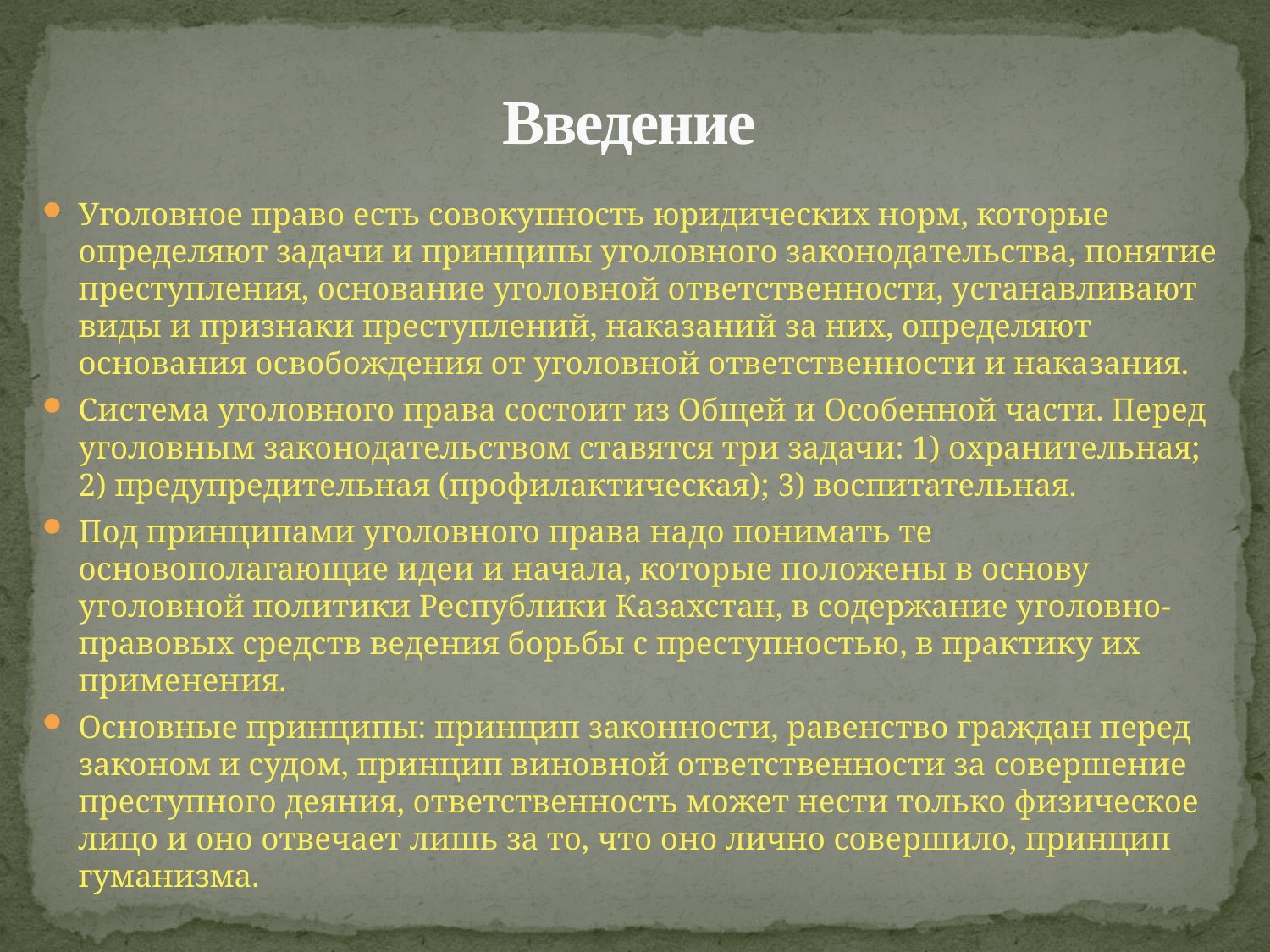

Введение
Уголовное право есть совокупность юридических норм, которые определяют задачи и принципы уголовного законодательства, понятие преступления, основание уголовной ответственности, устанавливают виды и признаки преступлений, наказаний за них, определяют основания освобождения от уголовной ответственности и наказания.
Система уголовного права состоит из Общей и Особенной части. Перед уголовным законодательством ставятся три задачи: 1) охранительная; 2) предупредительная (профилактическая); 3) воспитательная.
Под принципами уголовного права надо понимать те основополагающие идеи и начала, которые положены в основу уголовной политики Республики Казахстан, в содержание уголовно-правовых средств ведения борьбы с преступностью, в практику их применения.
Основные принципы: принцип законности, равенство граждан перед законом и судом, принцип виновной ответственности за совершение преступного деяния, ответственность может нести только физическое лицо и оно отвечает лишь за то, что оно лично совершило, принцип гуманизма.